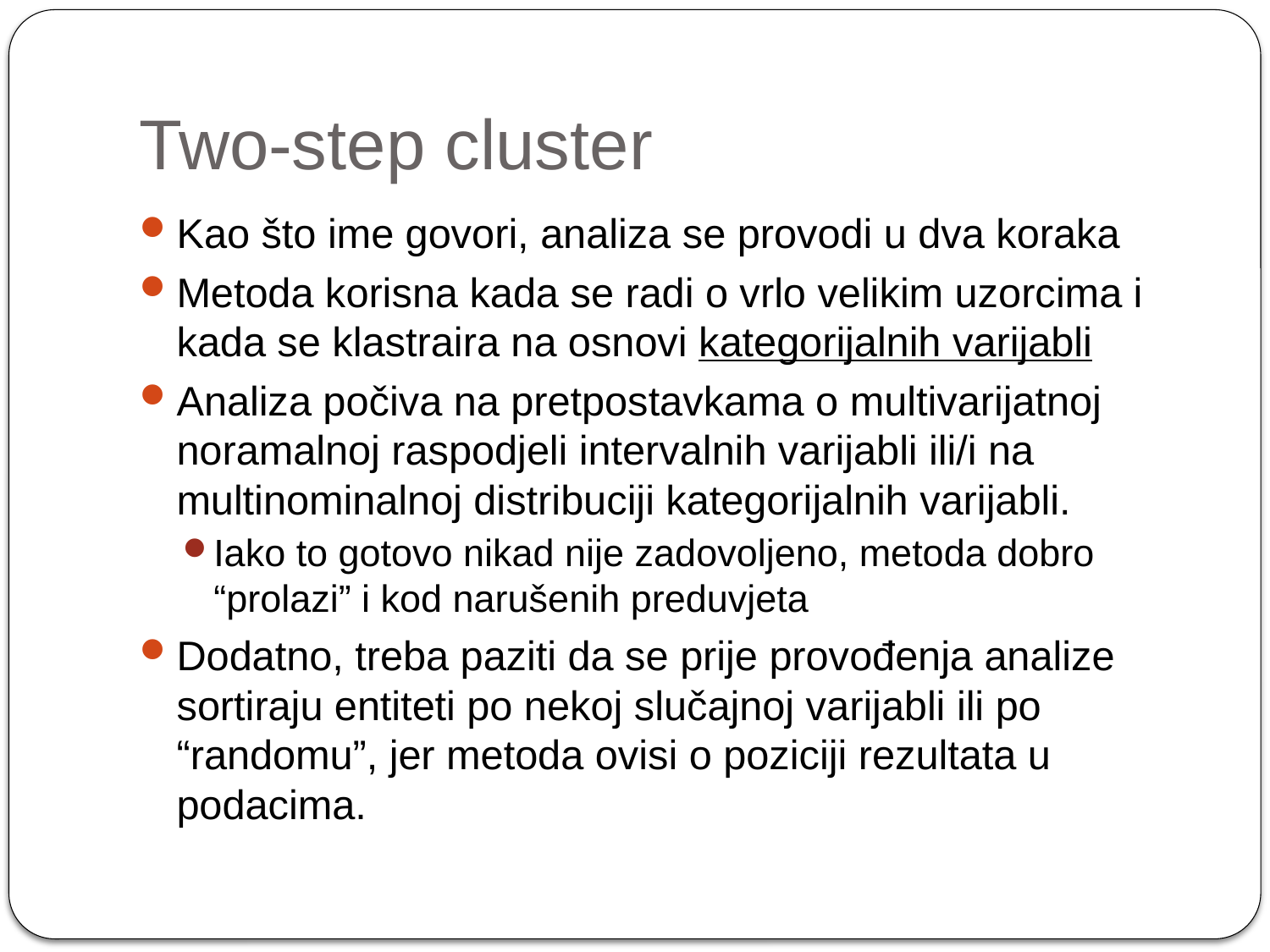

# Two-step cluster
Kao što ime govori, analiza se provodi u dva koraka
Metoda korisna kada se radi o vrlo velikim uzorcima i kada se klastraira na osnovi kategorijalnih varijabli
Analiza počiva na pretpostavkama o multivarijatnoj noramalnoj raspodjeli intervalnih varijabli ili/i na multinominalnoj distribuciji kategorijalnih varijabli.
Iako to gotovo nikad nije zadovoljeno, metoda dobro “prolazi” i kod narušenih preduvjeta
Dodatno, treba paziti da se prije provođenja analize sortiraju entiteti po nekoj slučajnoj varijabli ili po “randomu”, jer metoda ovisi o poziciji rezultata u podacima.